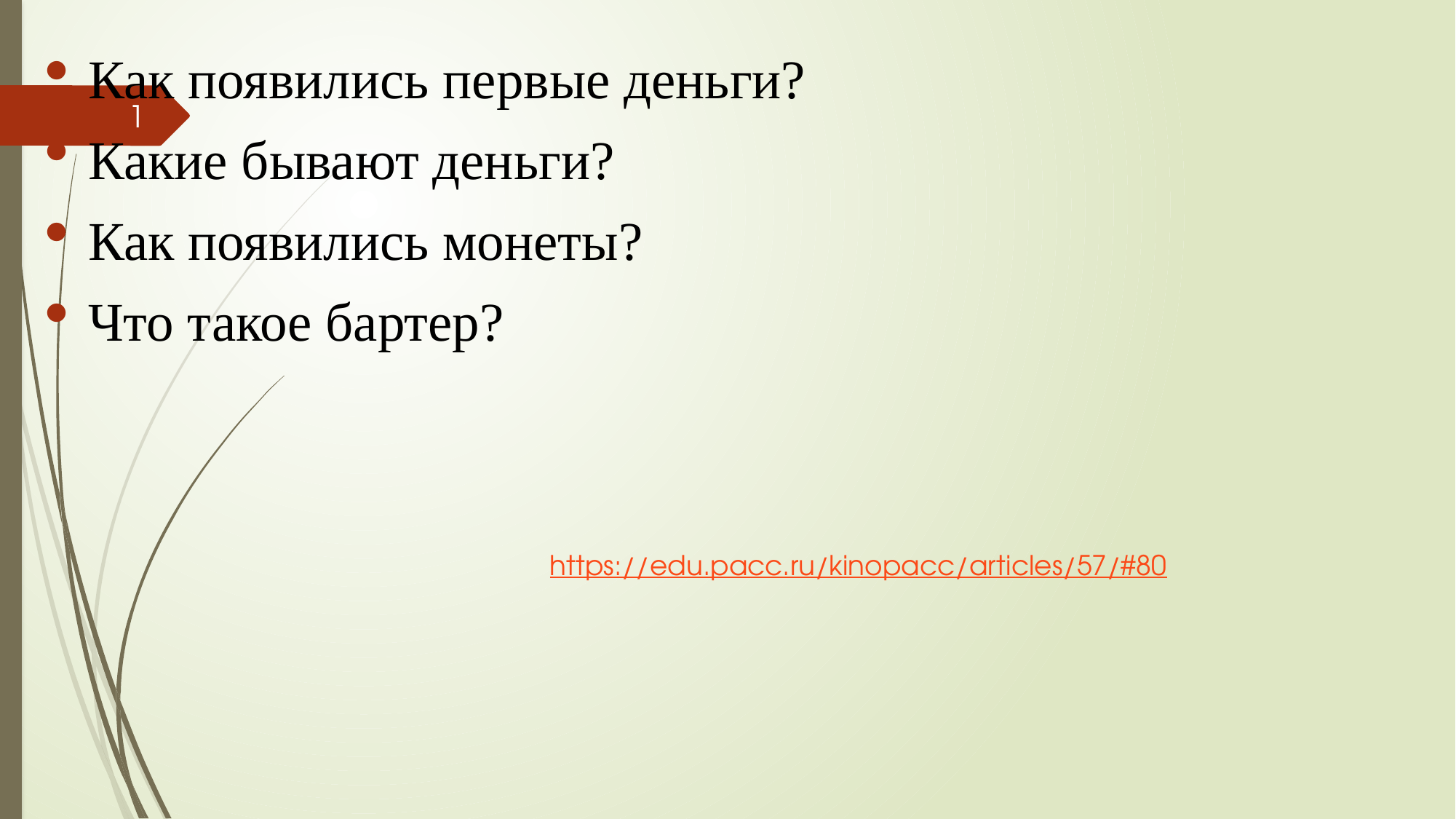

Как появились первые деньги?
Какие бывают деньги?
Как появились монеты?
Что такое бартер?

1
https://edu.pacc.ru/kinopacc/articles/57/#80